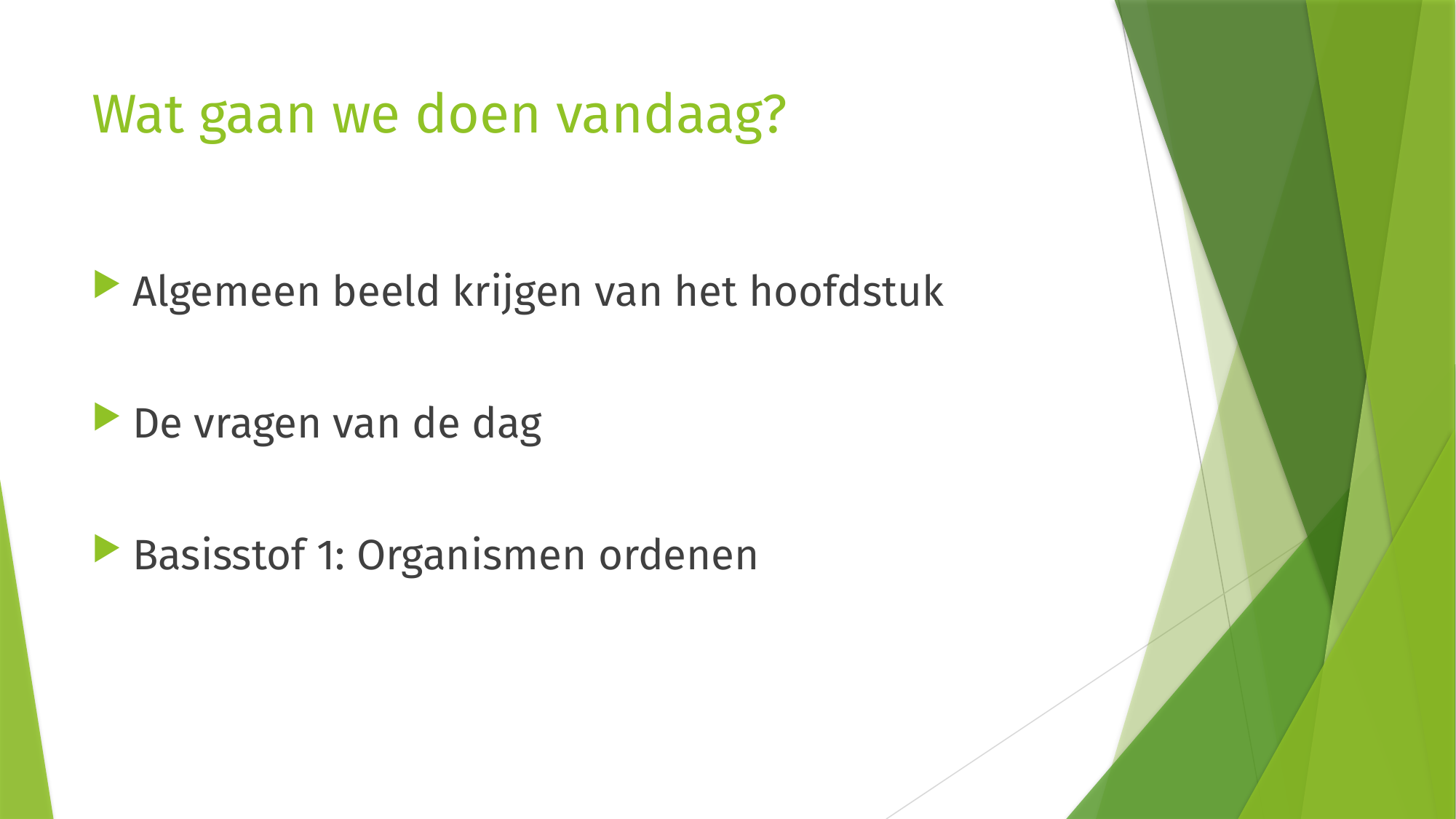

# Wat gaan we doen vandaag?
Algemeen beeld krijgen van het hoofdstuk

De vragen van de dag

Basisstof 1: Organismen ordenen